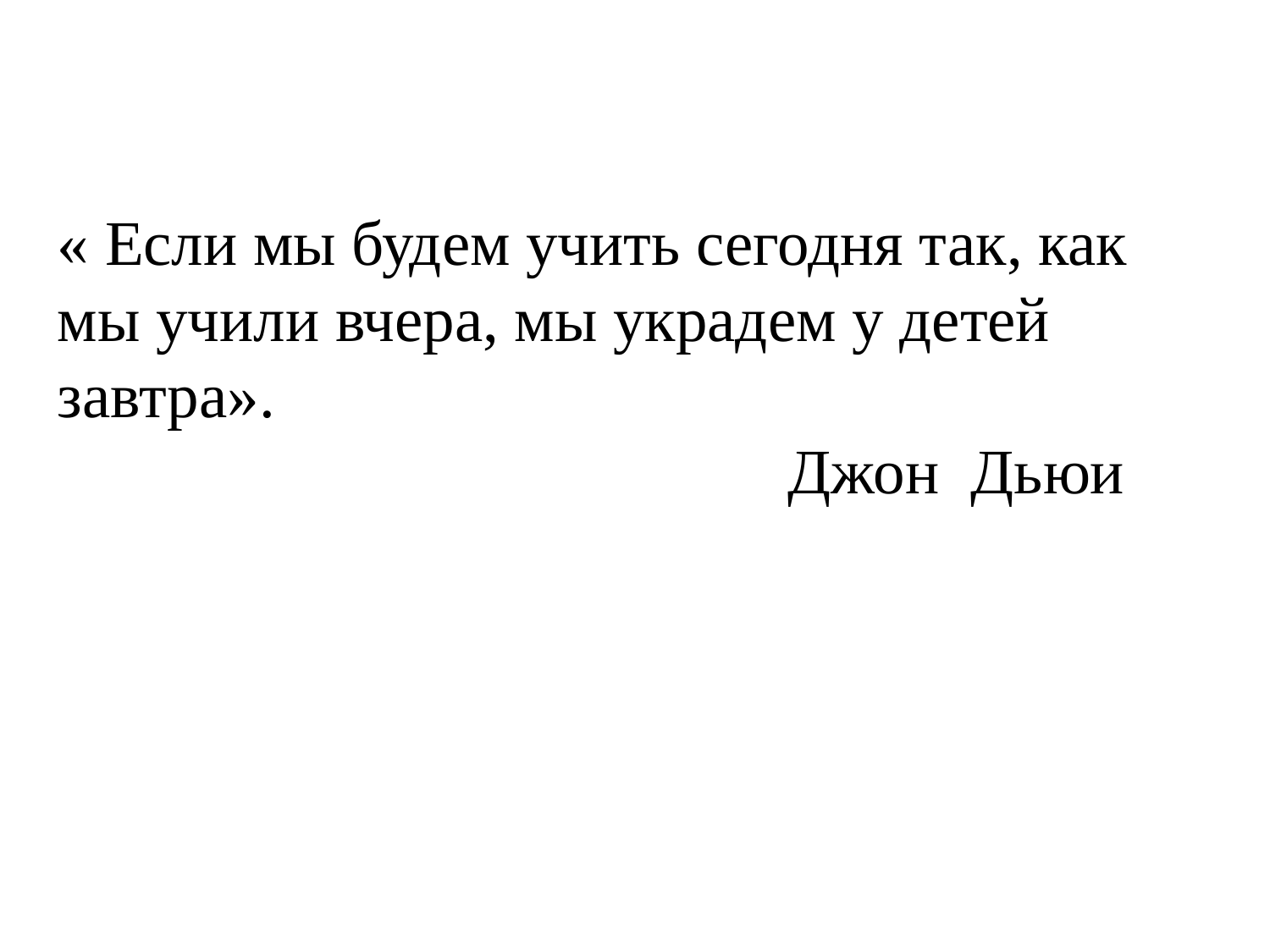

« Если мы будем учить сегодня так, как мы учили вчера, мы украдем у детей завтра».
                                              Джон  Дьюи